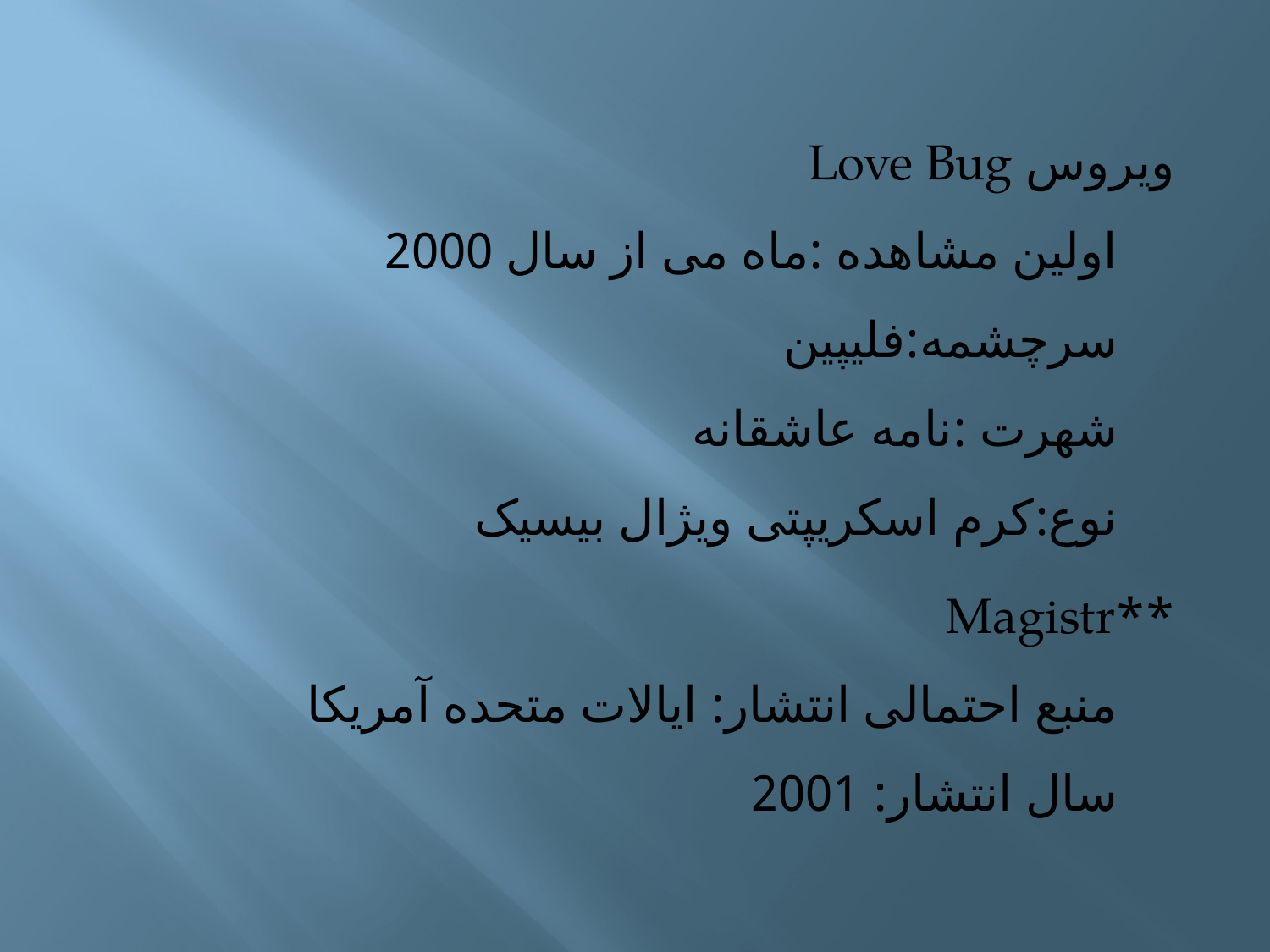

ویروس Love Bug
اولین مشاهده :ماه می از سال 2000
سرچشمه:فلیپین
شهرت :نامه عاشقانه
نوع:کرم اسکریپتی ویژال بیسیک
**Magistr
منبع احتمالی انتشار: ایالات متحده آمریکا
سال انتشار: 2001